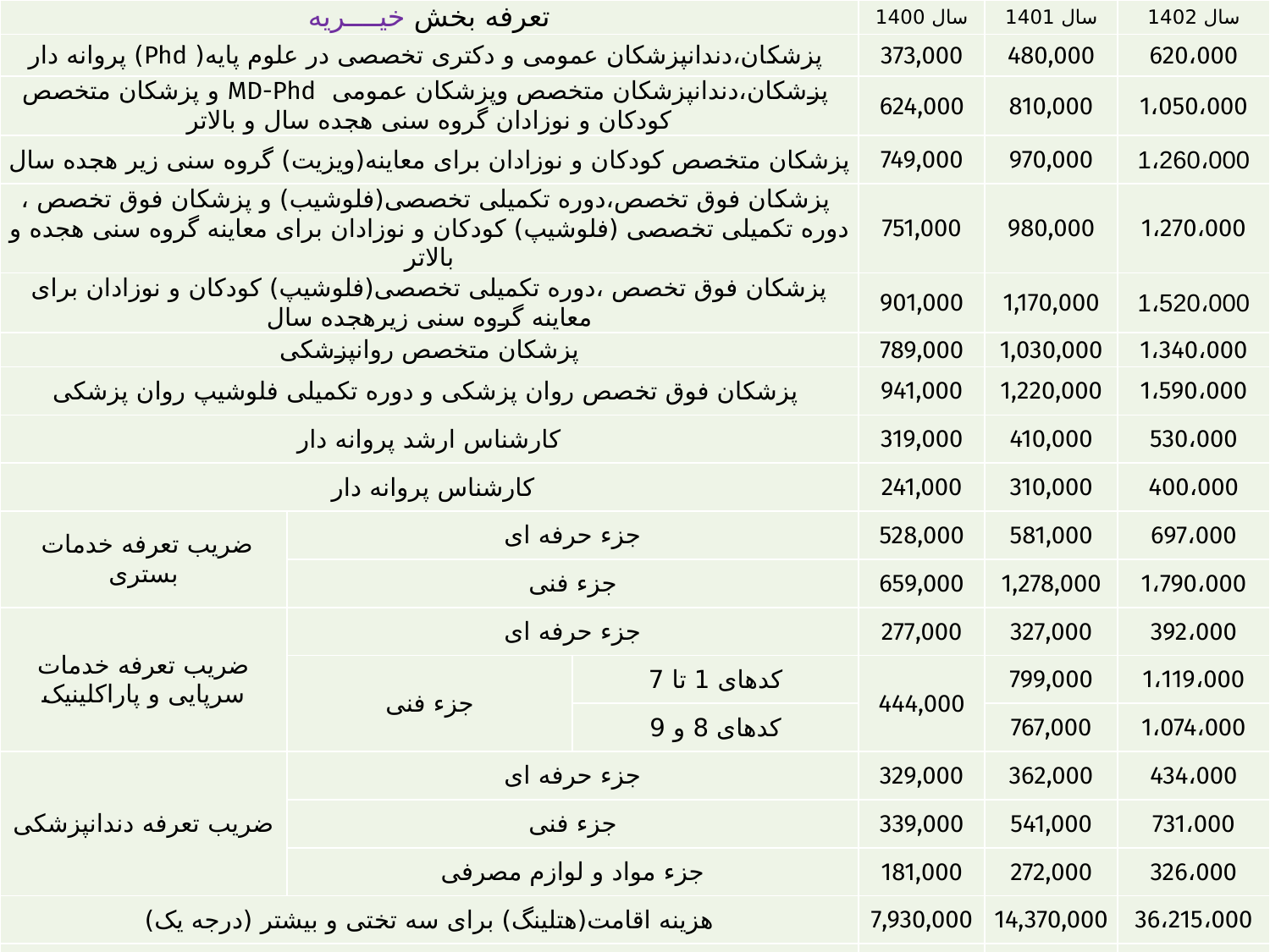

| تعرفه بخش خیــــریه |  |  | سال 1400 | سال 1401 | سال 1402 |
| --- | --- | --- | --- | --- | --- |
| پزشکان،دندانپزشکان عمومی و دکتری تخصصی در علوم پایه( Phd) پروانه دار |  |  | 373,000 | 480,000 | 620،000 |
| پزشکان،دندانپزشکان متخصص وپزشکان عمومی MD-Phd و پزشکان متخصص کودکان و نوزادان گروه سنی هجده سال و بالاتر |  |  | 624,000 | 810,000 | 1،050،000 |
| پزشکان متخصص کودکان و نوزادان برای معاینه(ویزیت) گروه سنی زیر هجده سال |  |  | 749,000 | 970,000 | 1،260،000 |
| پزشکان فوق تخصص،دوره تکمیلی تخصصی(فلوشیب) و پزشکان فوق تخصص ، دوره تکمیلی تخصصی (فلوشیپ) کودکان و نوزادان برای معاینه گروه سنی هجده و بالاتر |  |  | 751,000 | 980,000 | 1،270،000 |
| پزشکان فوق تخصص ،دوره تکمیلی تخصصی(فلوشیپ) کودکان و نوزادان برای معاینه گروه سنی زیرهجده سال |  |  | 901,000 | 1,170,000 | 1،520،000 |
| پزشکان متخصص روانپزشکی |  |  | 789,000 | 1,030,000 | 1،340،000 |
| پزشکان فوق تخصص روان پزشکی و دوره تکمیلی فلوشیپ روان پزشکی |  |  | 941,000 | 1,220,000 | 1،590،000 |
| کارشناس ارشد پروانه دار |  |  | 319,000 | 410,000 | 530،000 |
| کارشناس پروانه دار |  |  | 241,000 | 310,000 | 400،000 |
| ضریب تعرفه خدمات بستری | جزء حرفه ای |  | 528,000 | 581,000 | 697،000 |
|  | جزء فنی |  | 659,000 | 1,278,000 | 1،790،000 |
| ضریب تعرفه خدمات سرپایی و پاراکلینیک | جزء حرفه ای |  | 277,000 | 327,000 | 392،000 |
|  | جزء فنی | کدهای 1 تا 7 | 444,000 | 799,000 | 1،119،000 |
|  |  | کدهای 8 و 9 |  | 767,000 | 1،074،000 |
| ضریب تعرفه دندانپزشکی | جزء حرفه ای |  | 329,000 | 362,000 | 434،000 |
|  | جزء فنی |  | 339,000 | 541,000 | 731،000 |
|  | جزء مواد و لوازم مصرفی |  | 181,000 | 272,000 | 326،000 |
| هزینه اقامت(هتلینگ) برای سه تختی و بیشتر (درجه یک) |  |  | 7,930,000 | 14,370,000 | 36،215،000 |
| هزینه اقامت(هتلینگ) برای سه تختی و بیشتر (درجه دو) |  |  | 6,344,000 | 11,495,000 | 28،973،000 |
درصد تغییرات تعرفه خدمات تشخیصی و درمانی بخش خیـــریه
سال 1400 نسبت به سال 1401